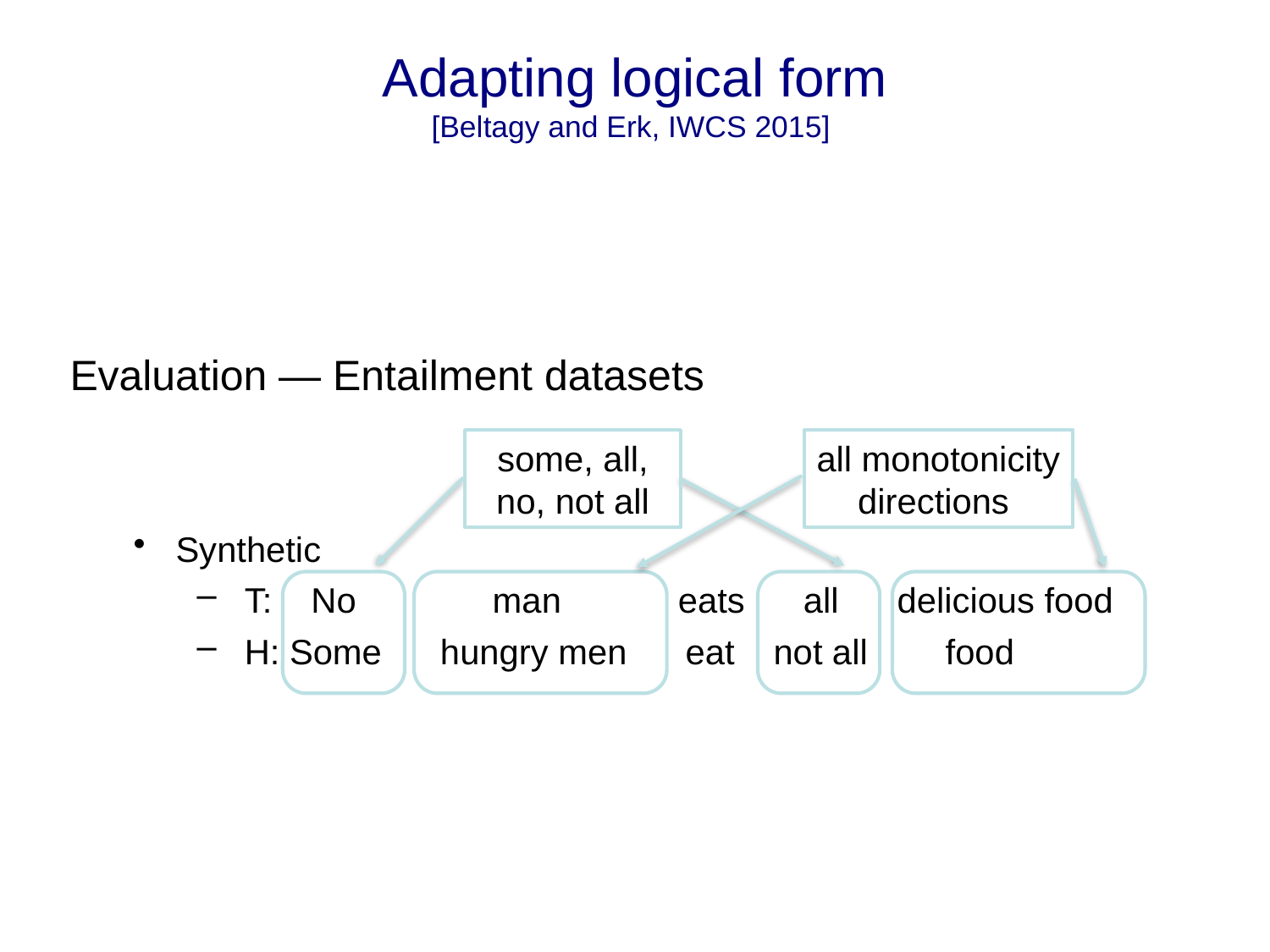

# Adapting logical form
[Beltagy and Erk, IWCS 2015]
Evaluation — Entailment datasets

Synthetic
T:    No              man            eats      all      delicious food
H: Some      hungry men      eat    not all        food
some, all, no, not all
all monotonicity directions

27